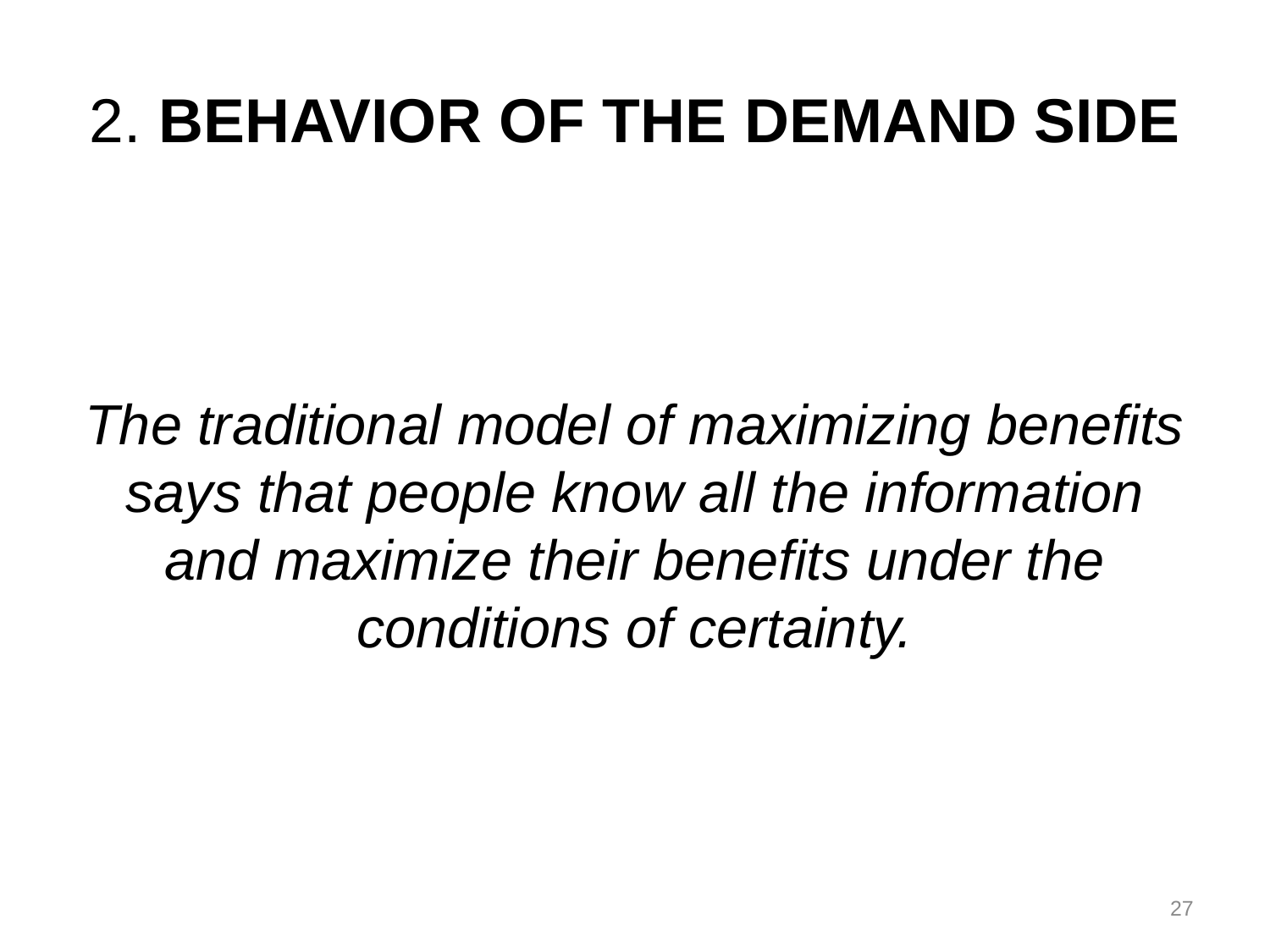

# 2. behavior of the demand side
The traditional model of maximizing benefits says that people know all the information and maximize their benefits under the conditions of certainty.
27